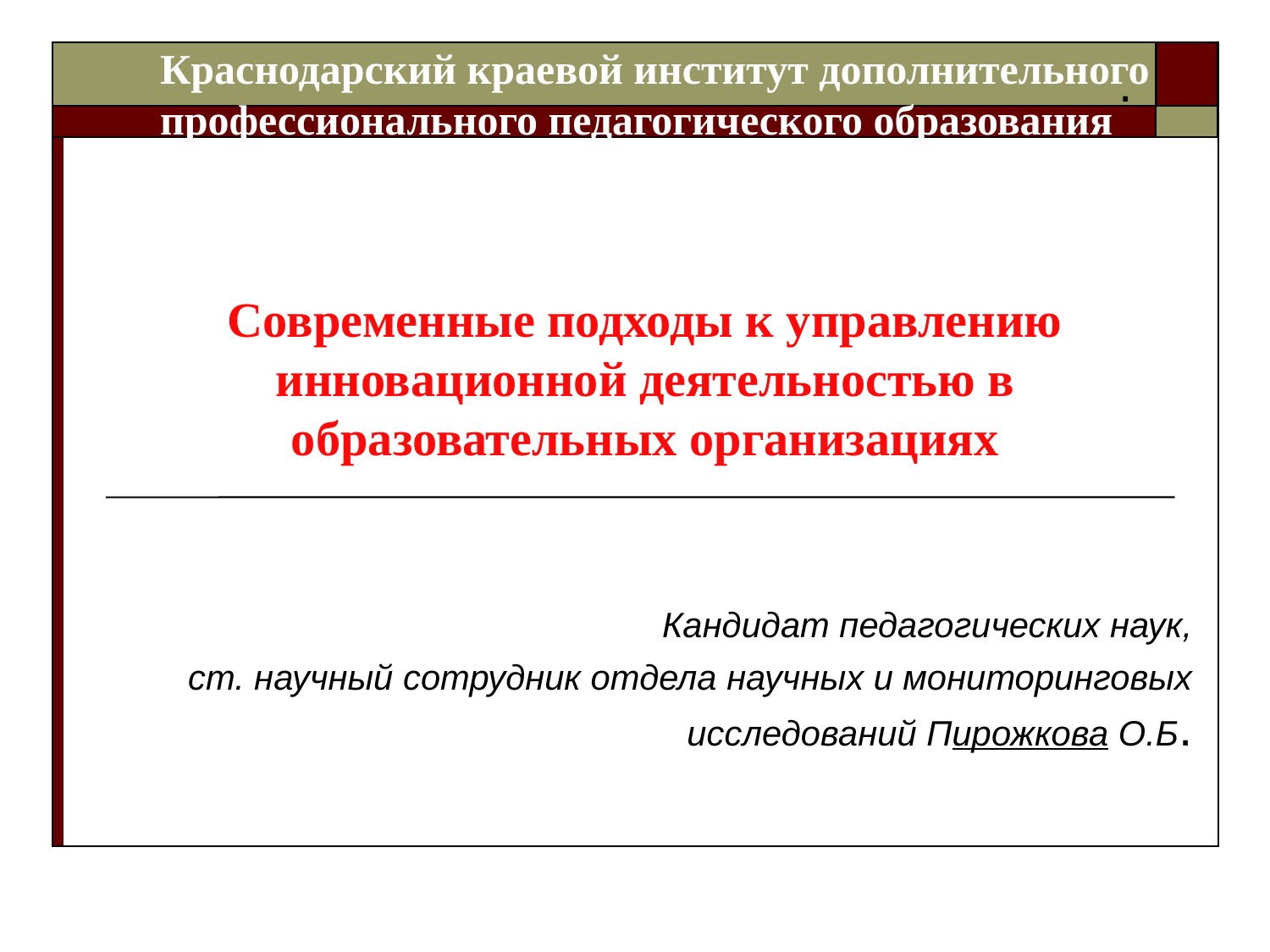

Краснодарский краевой институт дополнительного
профессионального педагогического образования
.
# Современные подходы к управлению инновационной деятельностью в образовательных организациях
Кандидат педагогических наук,
 ст. научный сотрудник отдела научных и мониторинговых исследований Пирожкова О.Б.